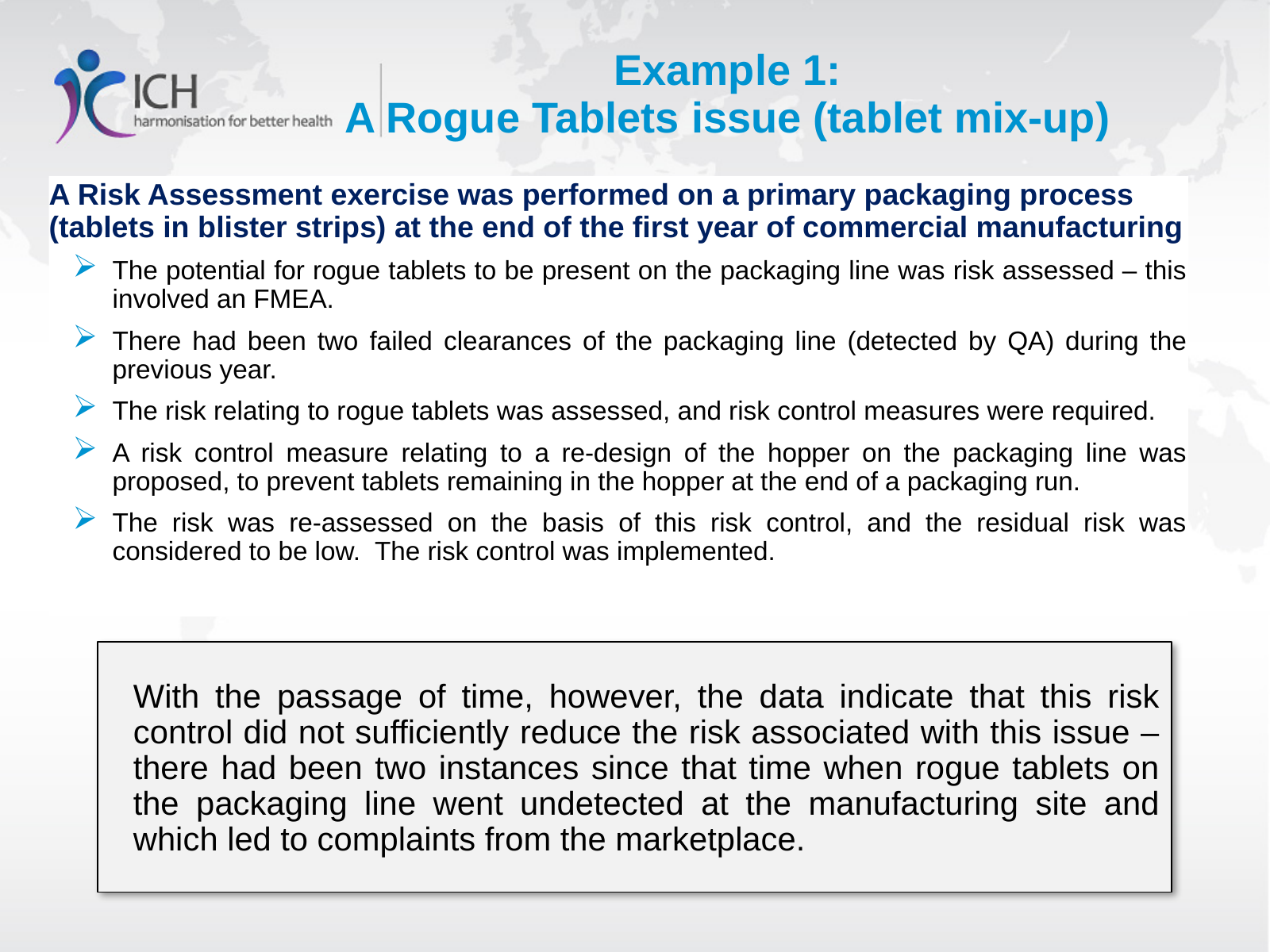

# Example 1: A Rogue Tablets issue (tablet mix-up)
A Risk Assessment exercise was performed on a primary packaging process (tablets in blister strips) at the end of the first year of commercial manufacturing
The potential for rogue tablets to be present on the packaging line was risk assessed – this involved an FMEA.
There had been two failed clearances of the packaging line (detected by QA) during the previous year.
The risk relating to rogue tablets was assessed, and risk control measures were required.
A risk control measure relating to a re-design of the hopper on the packaging line was proposed, to prevent tablets remaining in the hopper at the end of a packaging run.
The risk was re-assessed on the basis of this risk control, and the residual risk was considered to be low.  The risk control was implemented.

With the passage of time, however, the data indicate that this risk control did not sufficiently reduce the risk associated with this issue – there had been two instances since that time when rogue tablets on the packaging line went undetected at the manufacturing site and which led to complaints from the marketplace.